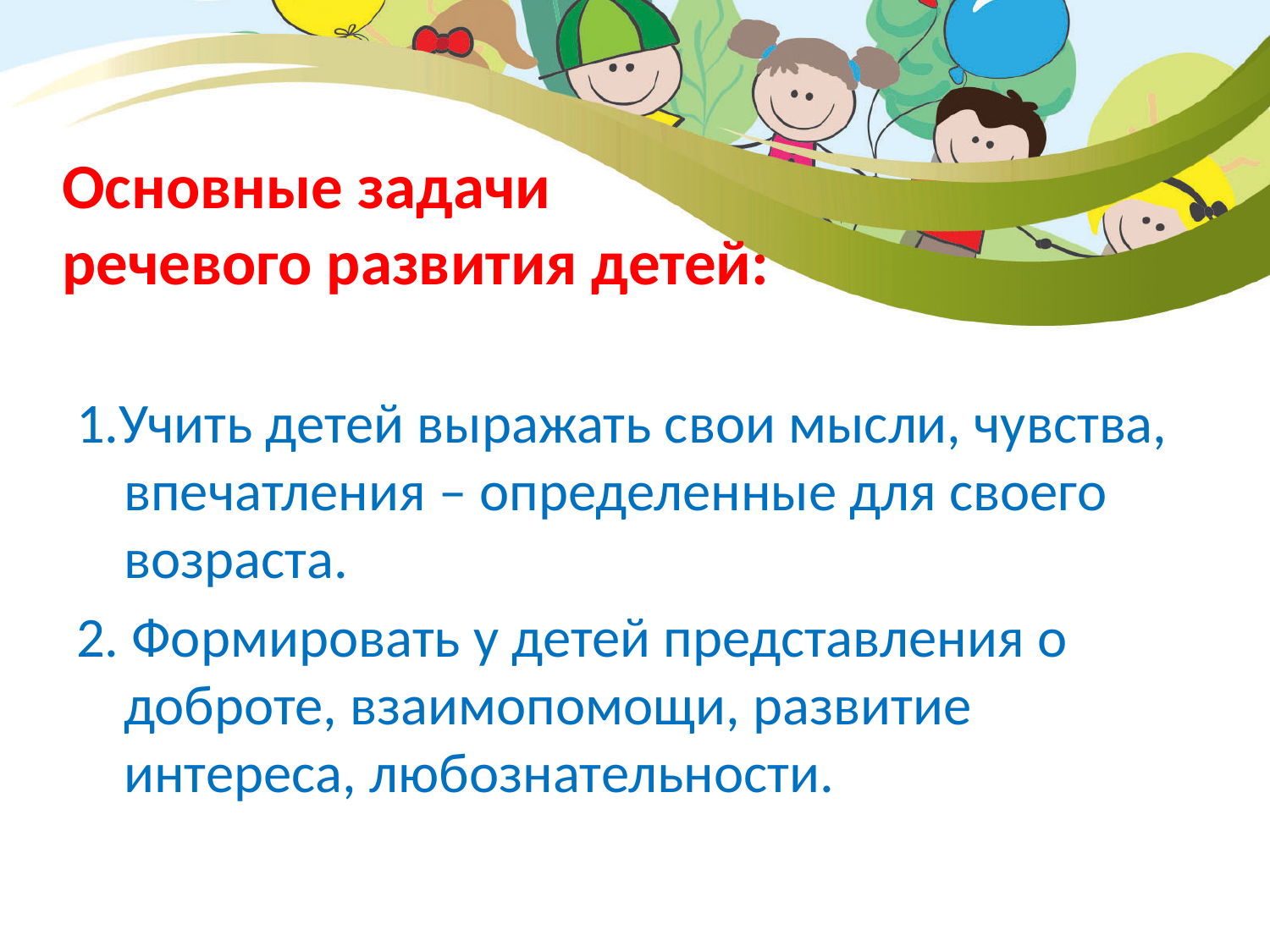

#
Основные задачи
речевого развития детей:

1.Учить детей выражать свои мысли, чувства, впечатления – определенные для своего возраста.
2. Формировать у детей представления о доброте, взаимопомощи, развитие интереса, любознательности.